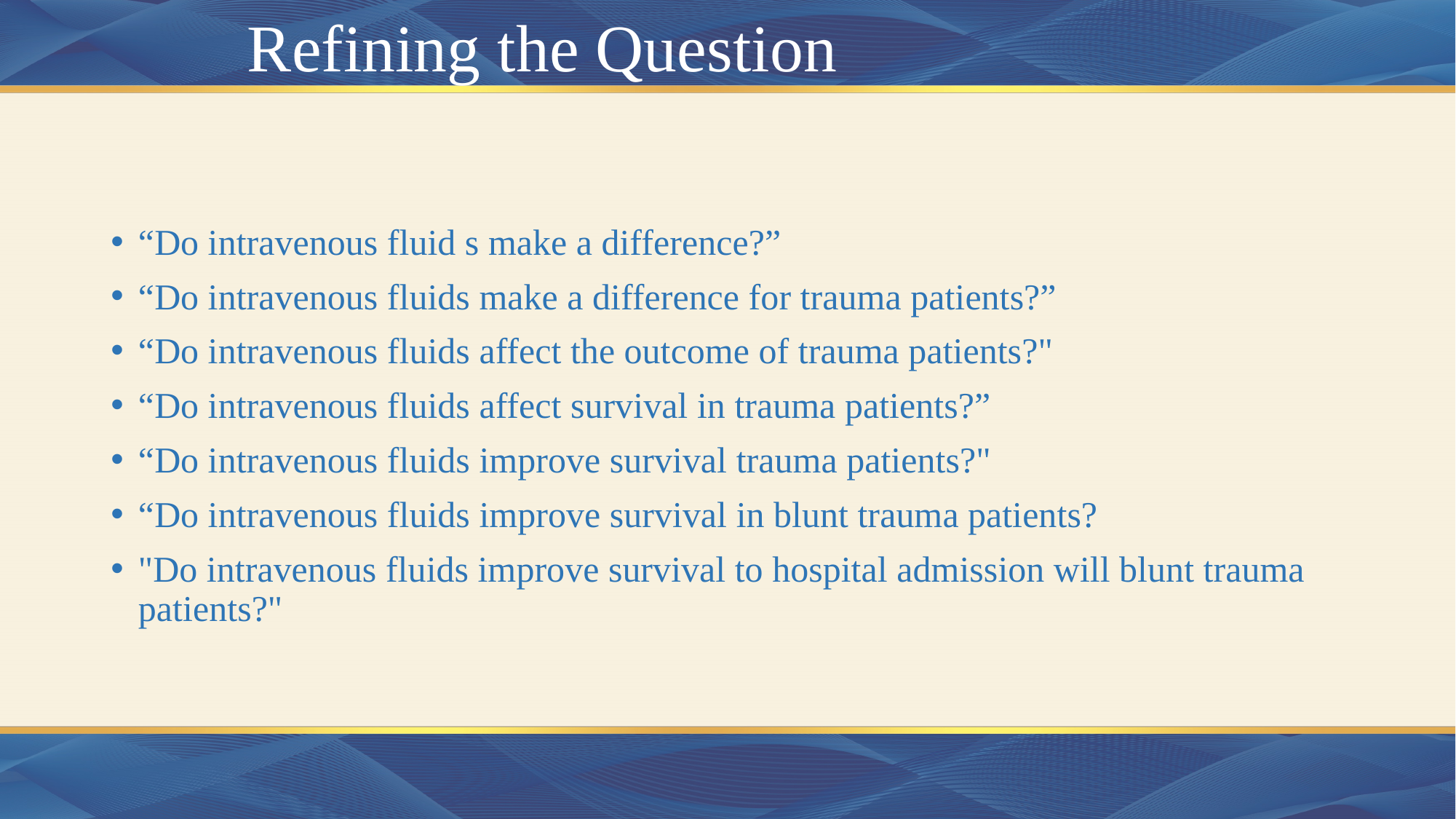

# Refining the Question
“Do intravenous fluid s make a difference?”
“Do intravenous fluids make a difference for trauma patients?”
“Do intravenous fluids affect the outcome of trauma patients?"
“Do intravenous fluids affect survival in trauma patients?”
“Do intravenous fluids improve survival trauma patients?"
“Do intravenous fluids improve survival in blunt trauma patients?
"Do intravenous fluids improve survival to hospital admission will blunt trauma patients?"